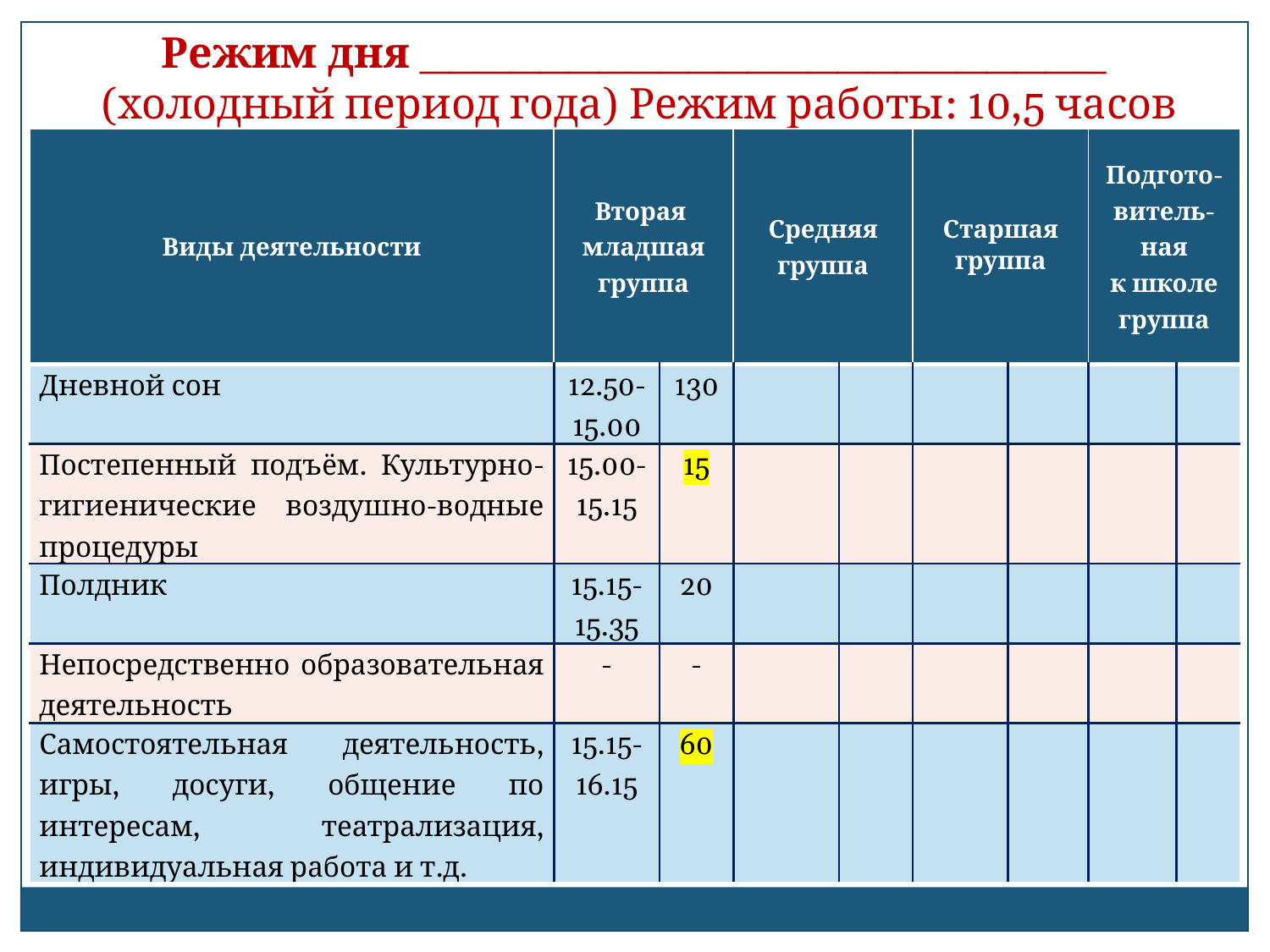

Режим дня _______________________
(холодный период года) Режим работы: 10,5 часов
| Виды деятельности | Вторая младшая группа |  | Средняя группа |  | Старшая группа |  | Подгото-витель-ная к школе группа |  |
| --- | --- | --- | --- | --- | --- | --- | --- | --- |
| Дневной сон | 12.50-15.00 | 130 |  |  |  |  |  |  |
| Постепенный подъём. Культурно-гигиенические воздушно-водные процедуры | 15.00-15.15 | 15 |  |  |  |  |  |  |
| Полдник | 15.15-15.35 | 20 |  |  |  |  |  |  |
| Непосредственно образовательная деятельность | - | - |  |  |  |  |  |  |
| Самостоятельная деятельность, игры, досуги, общение по интересам, театрализация, индивидуальная работа и т.д. | 15.15-16.15 | 60 |  |  |  |  |  |  |